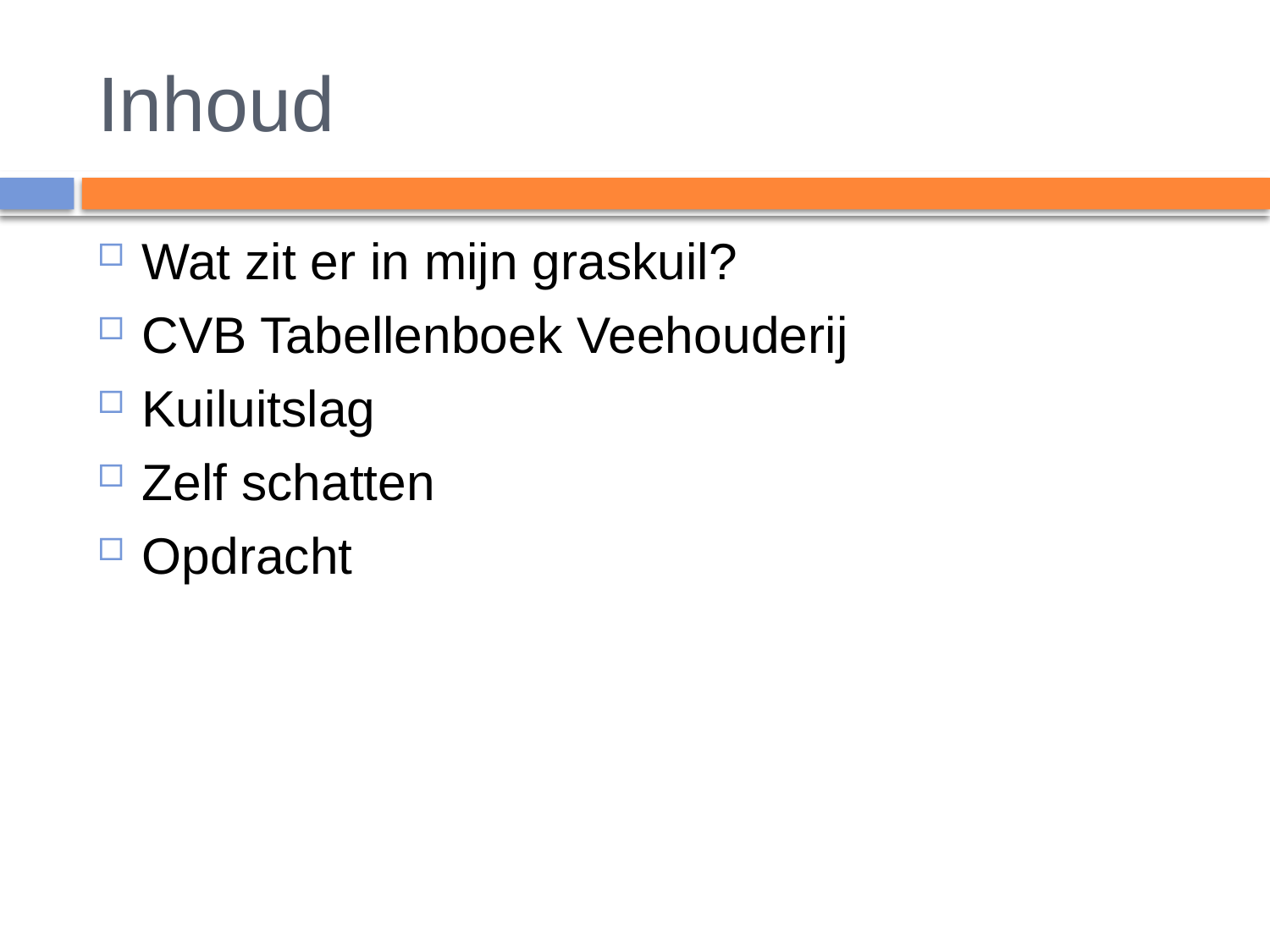

# Inhoud
Wat zit er in mijn graskuil?
CVB Tabellenboek Veehouderij
Kuiluitslag
Zelf schatten
Opdracht